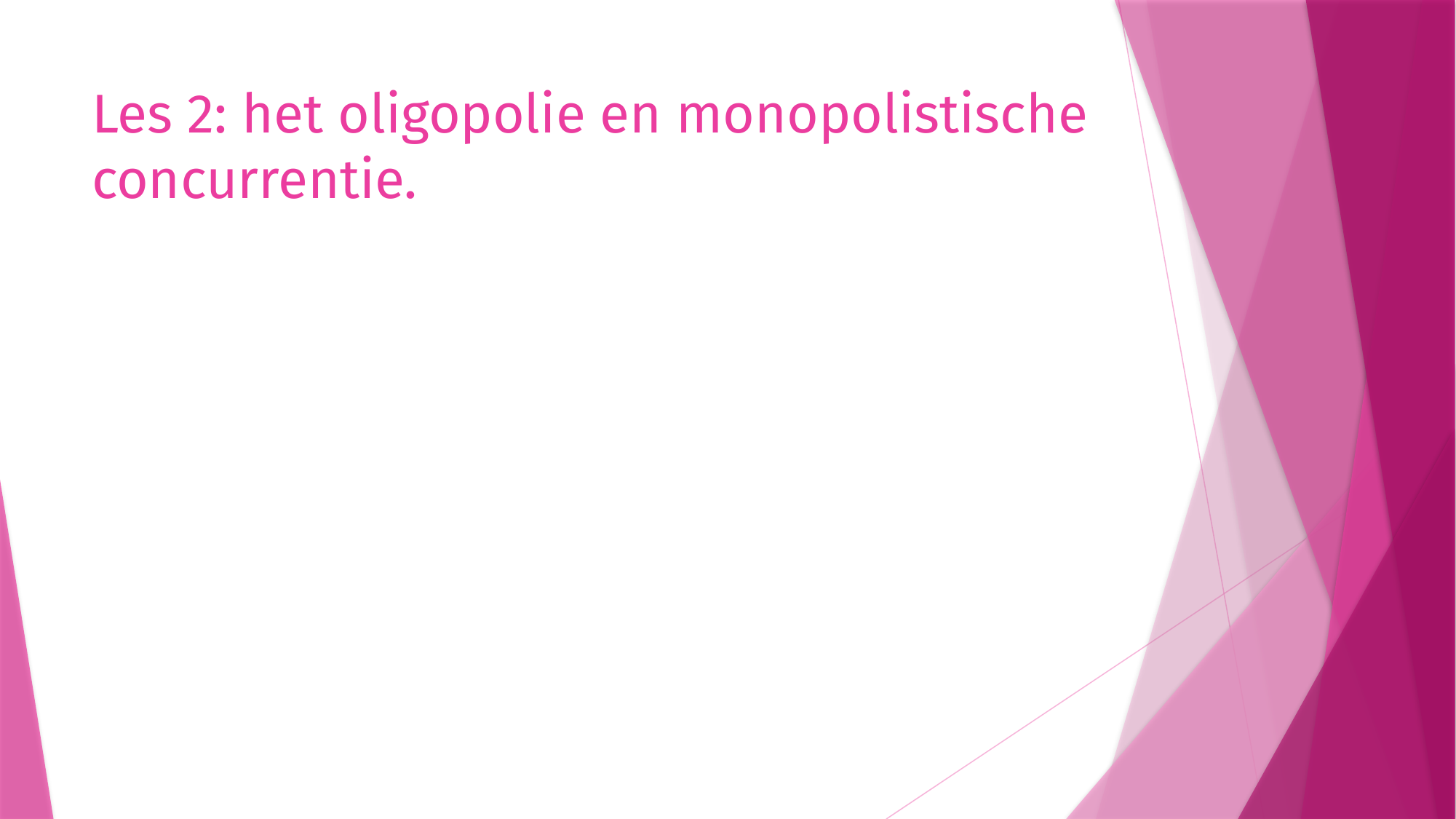

# Les 2: het oligopolie en monopolistische concurrentie.